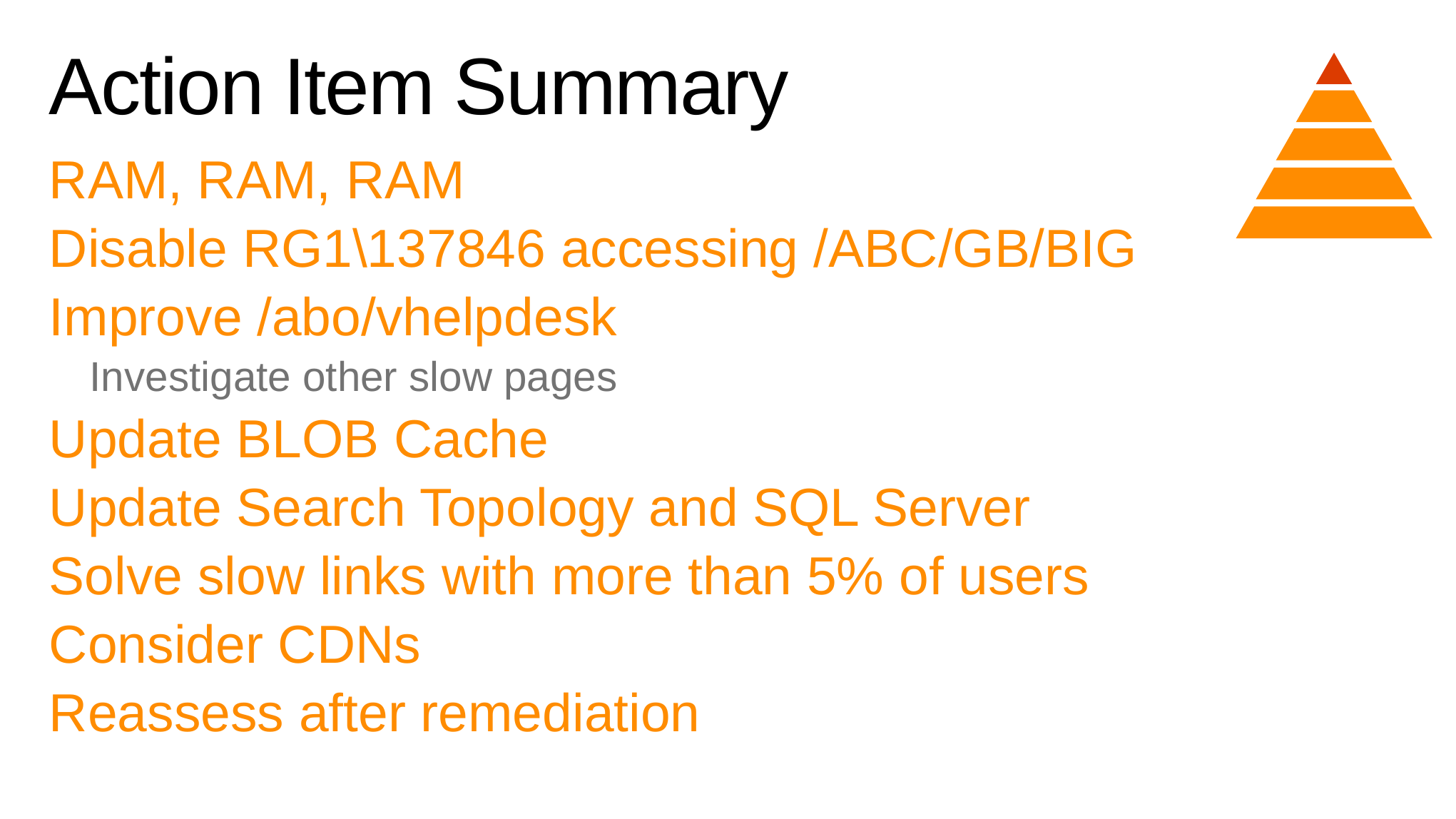

# Action Item Summary

RAM, RAM, RAM
Disable RG1\137846 accessing /ABC/GB/BIG
Improve /abo/vhelpdesk
Investigate other slow pages
Update BLOB Cache
Update Search Topology and SQL Server
Solve slow links with more than 5% of users
Consider CDNs
Reassess after remediation